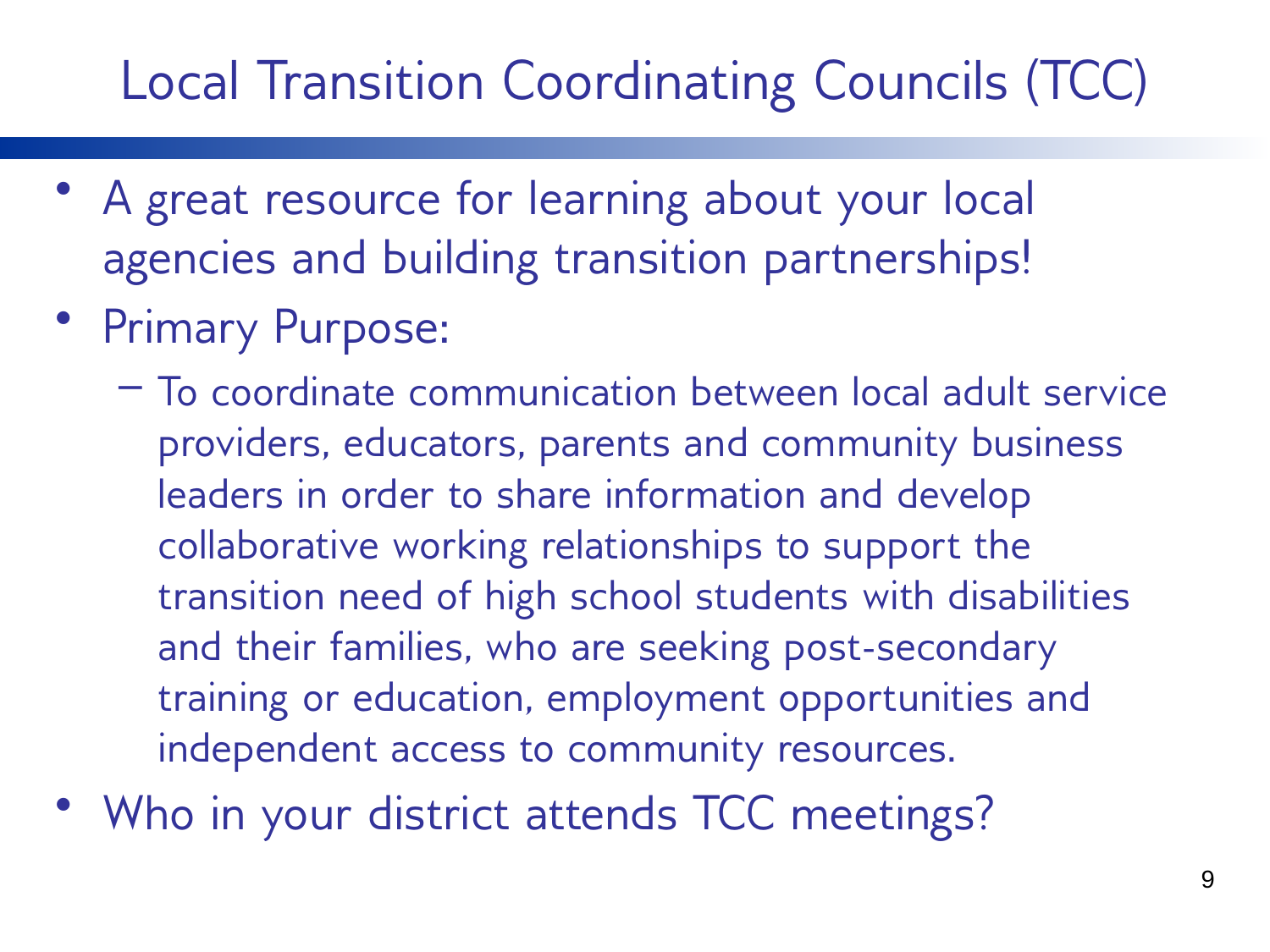

# Local Transition Coordinating Councils (TCC)
A great resource for learning about your local agencies and building transition partnerships!
Primary Purpose:
To coordinate communication between local adult service providers, educators, parents and community business leaders in order to share information and develop collaborative working relationships to support the transition need of high school students with disabilities and their families, who are seeking post-secondary training or education, employment opportunities and independent access to community resources.
Who in your district attends TCC meetings?

9